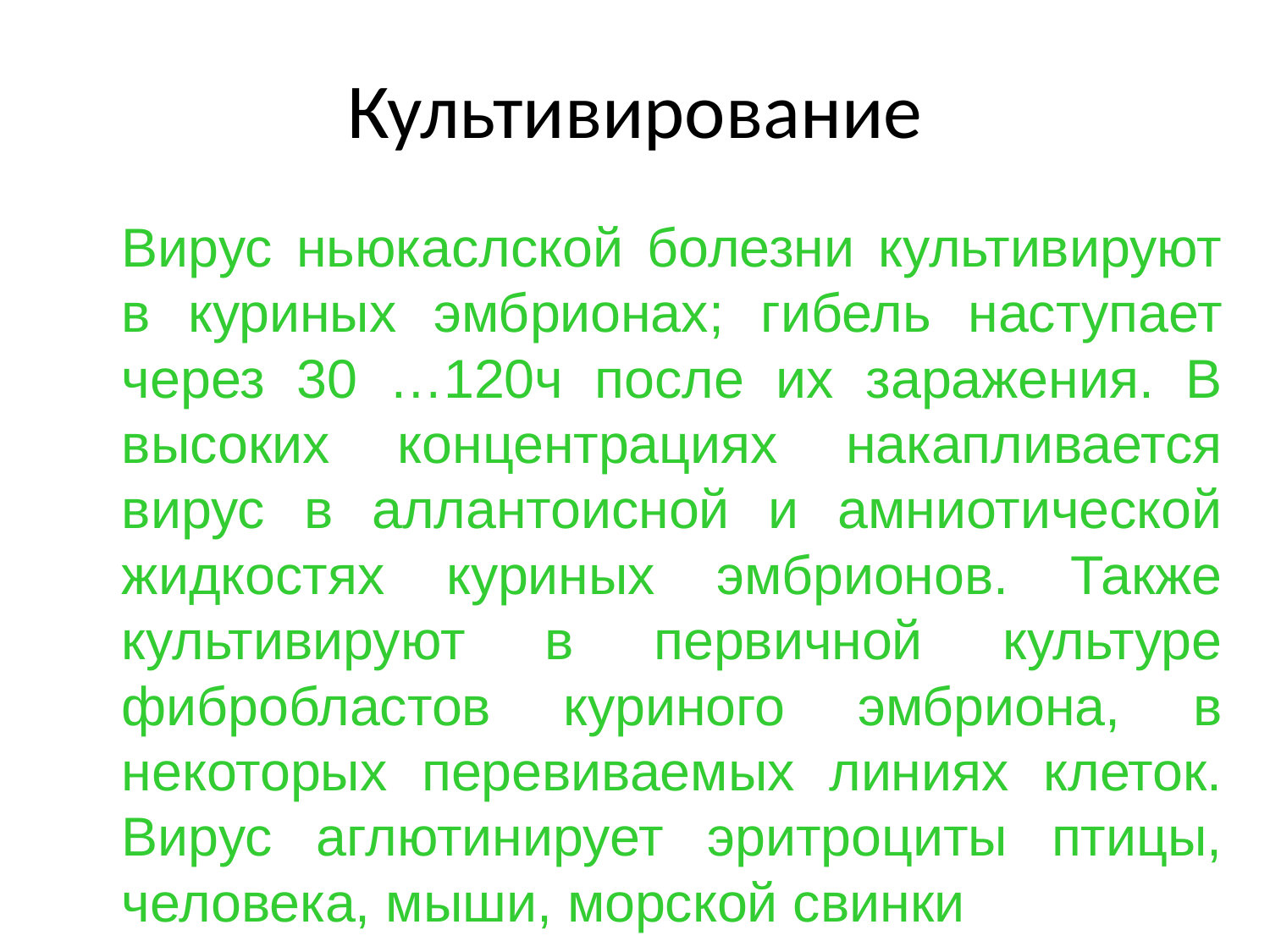

# Культивирование
		Вирус ньюкаслской болезни культивируют в куриных эмбрионах; гибель наступает через 30 …120ч после их заражения. В высоких концентрациях накапливается вирус в аллантоисной и амниотической жидкостях куриных эмбрионов. Также культивируют в первичной культуре фибробластов куриного эмбриона, в некоторых перевиваемых линиях клеток. Вирус аглютинирует эритроциты птицы, человека, мыши, морской свинки